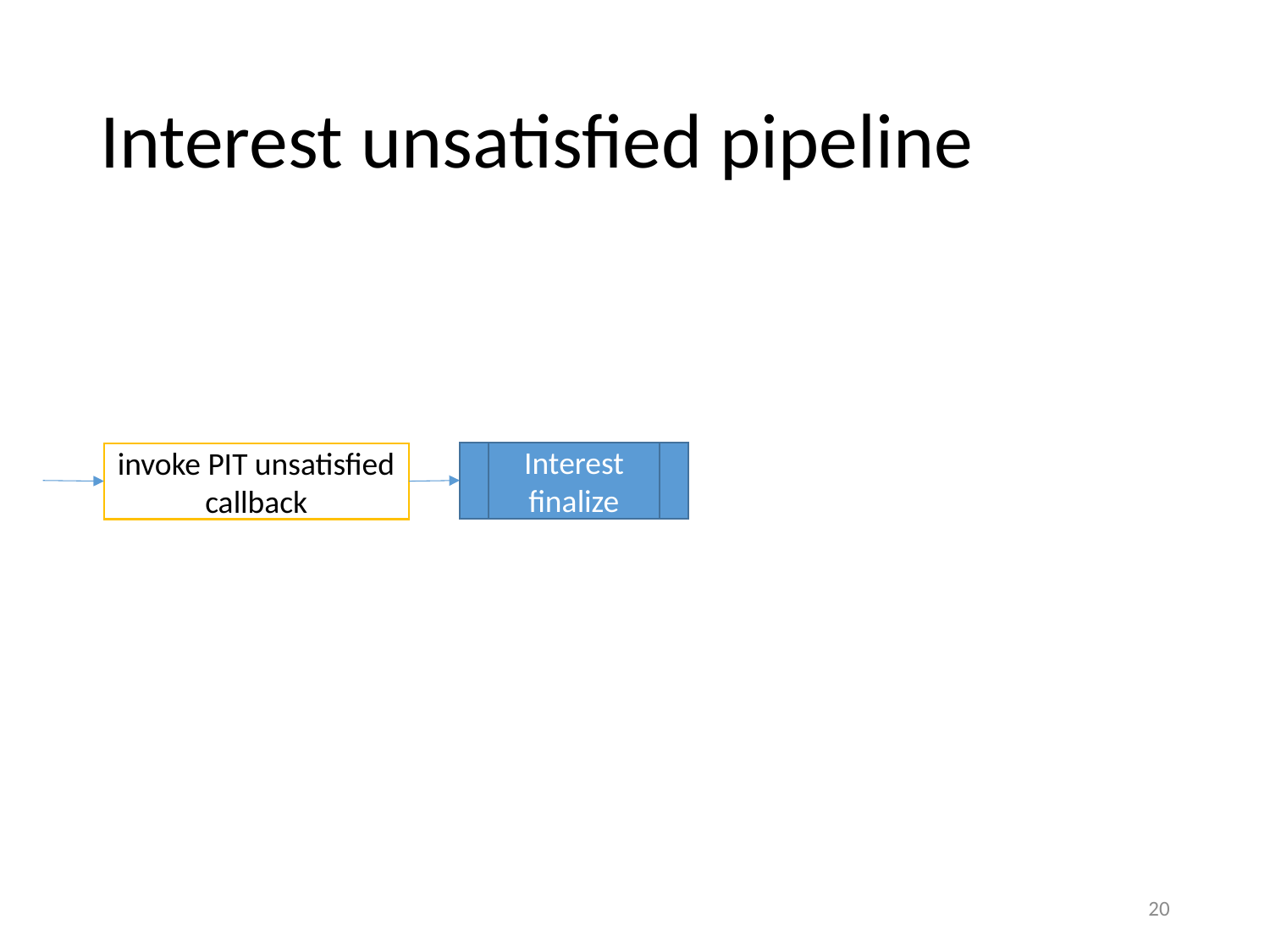

# Interest unsatisfied pipeline
Interest finalize
invoke PIT unsatisfied callback
20